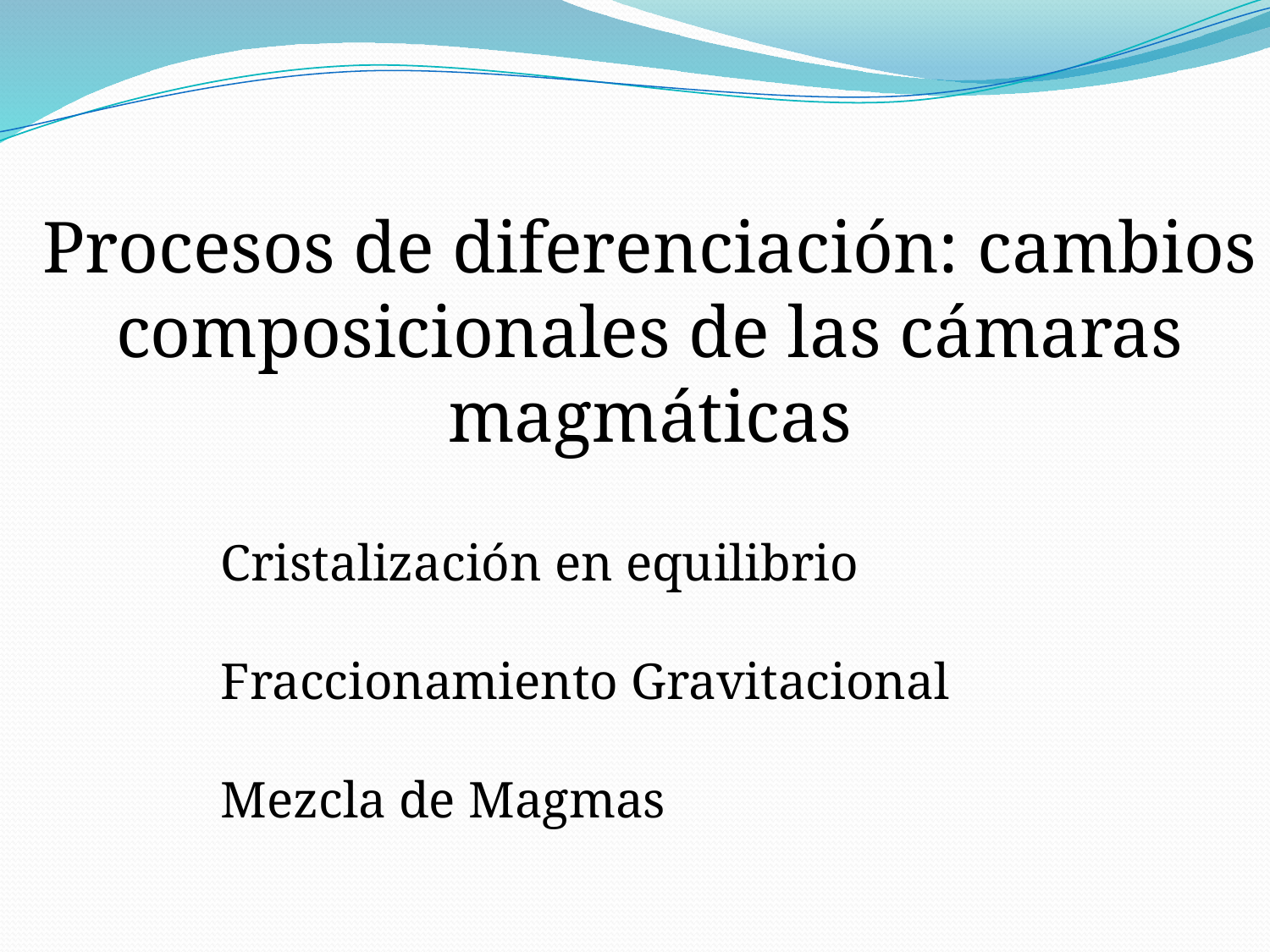

Procesos de diferenciación: cambios composicionales de las cámaras magmáticas
Cristalización en equilibrio

Fraccionamiento Gravitacional

Mezcla de Magmas